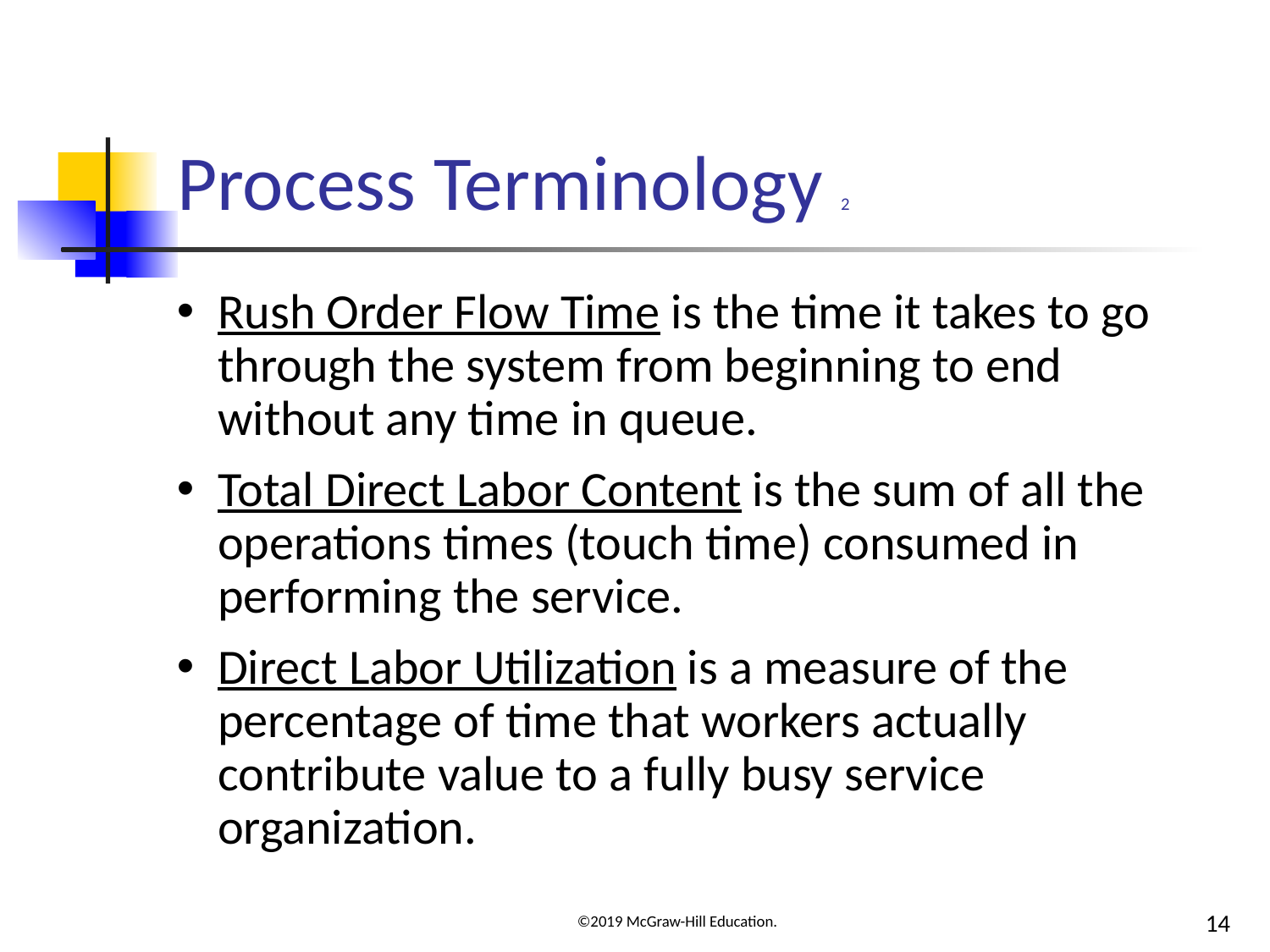

# Process Terminology 2
Rush Order Flow Time is the time it takes to go through the system from beginning to end without any time in queue.
Total Direct Labor Content is the sum of all the operations times (touch time) consumed in performing the service.
Direct Labor Utilization is a measure of the percentage of time that workers actually contribute value to a fully busy service organization.